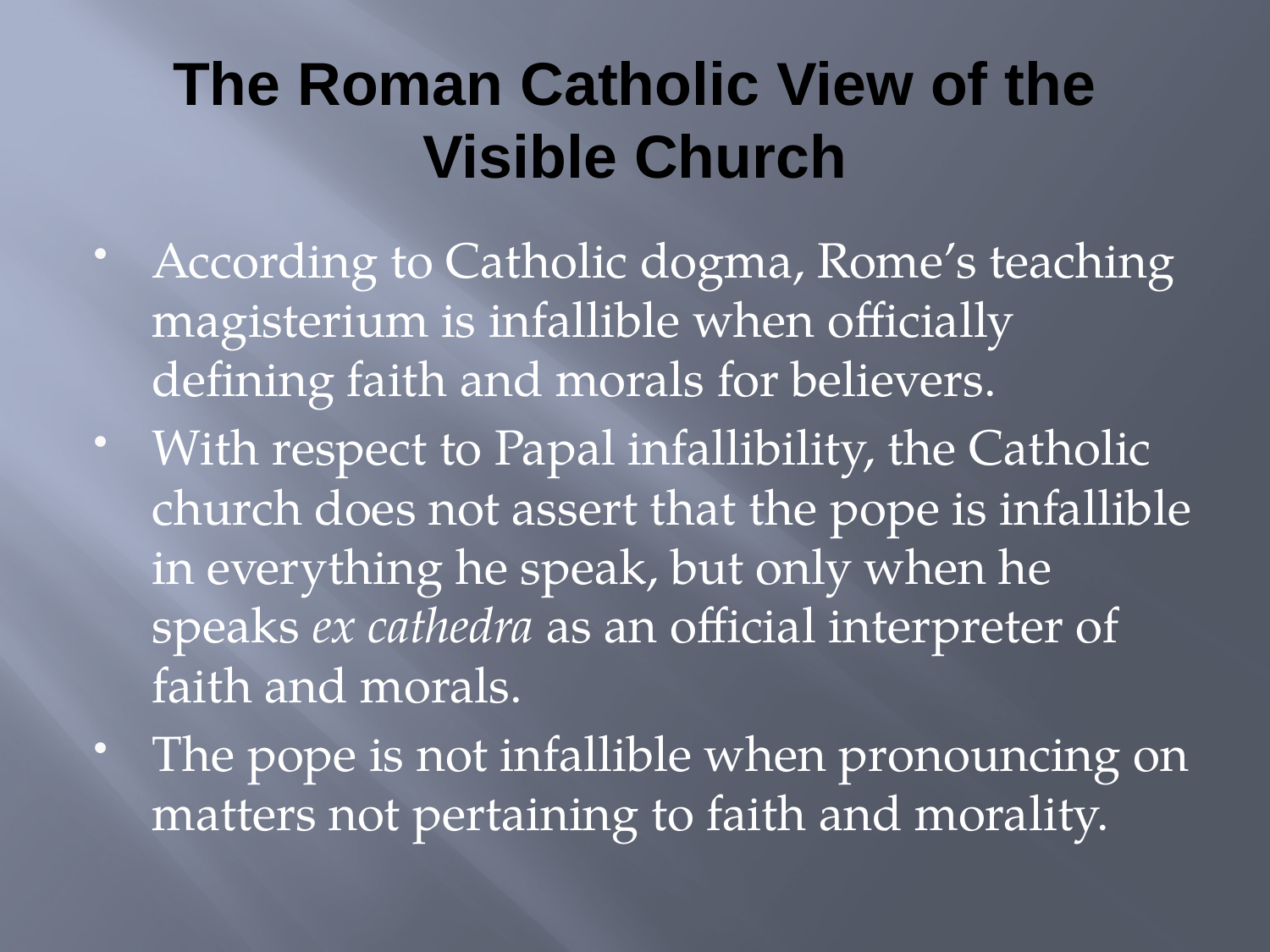

# The Roman Catholic View of the Visible Church
According to Catholic dogma, Rome’s teaching magisterium is infallible when officially defining faith and morals for believers.
With respect to Papal infallibility, the Catholic church does not assert that the pope is infallible in everything he speak, but only when he speaks ex cathedra as an official interpreter of faith and morals.
The pope is not infallible when pronouncing on matters not pertaining to faith and morality.